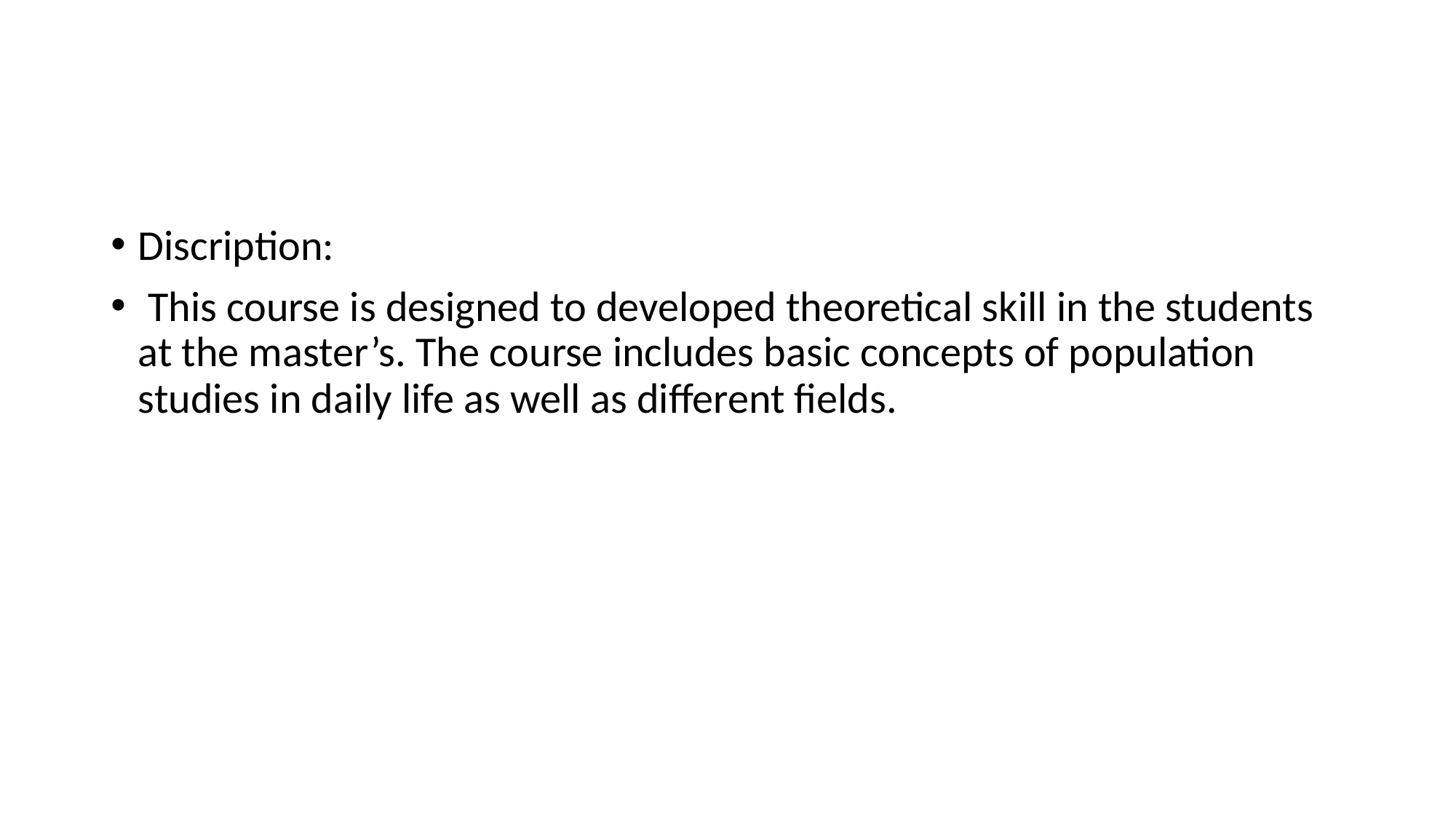

#
Discription:
 This course is designed to developed theoretical skill in the students at the master’s. The course includes basic concepts of population studies in daily life as well as different fields.